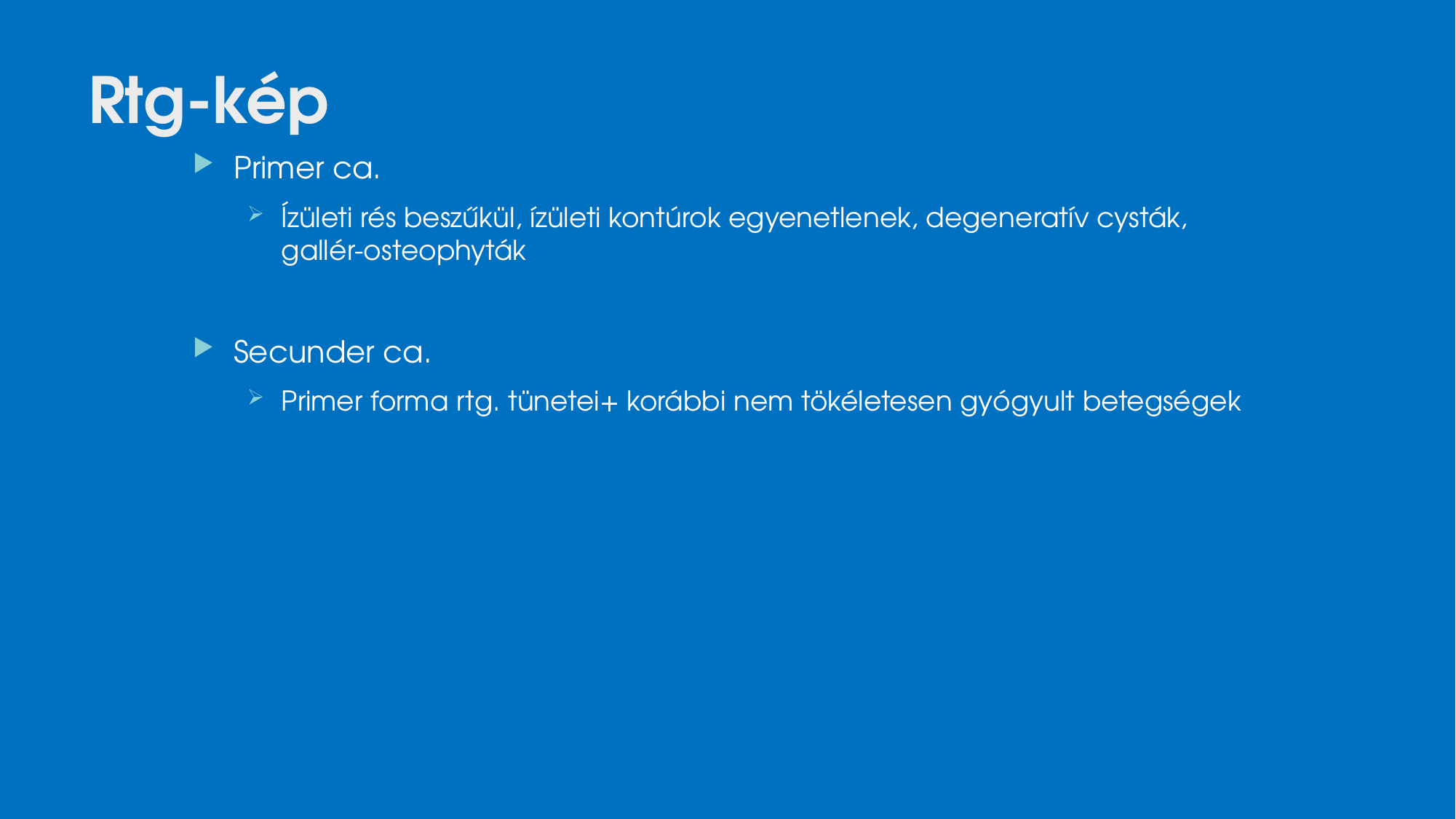

# Rtg-kép
Primer ca.
Ízületi rés beszűkül, ízületi kontúrok egyenetlenek, degeneratív cysták, gallér-osteophyták

Secunder ca.
Primer forma rtg. tünetei+ korábbi nem tökéletesen gyógyult betegségek